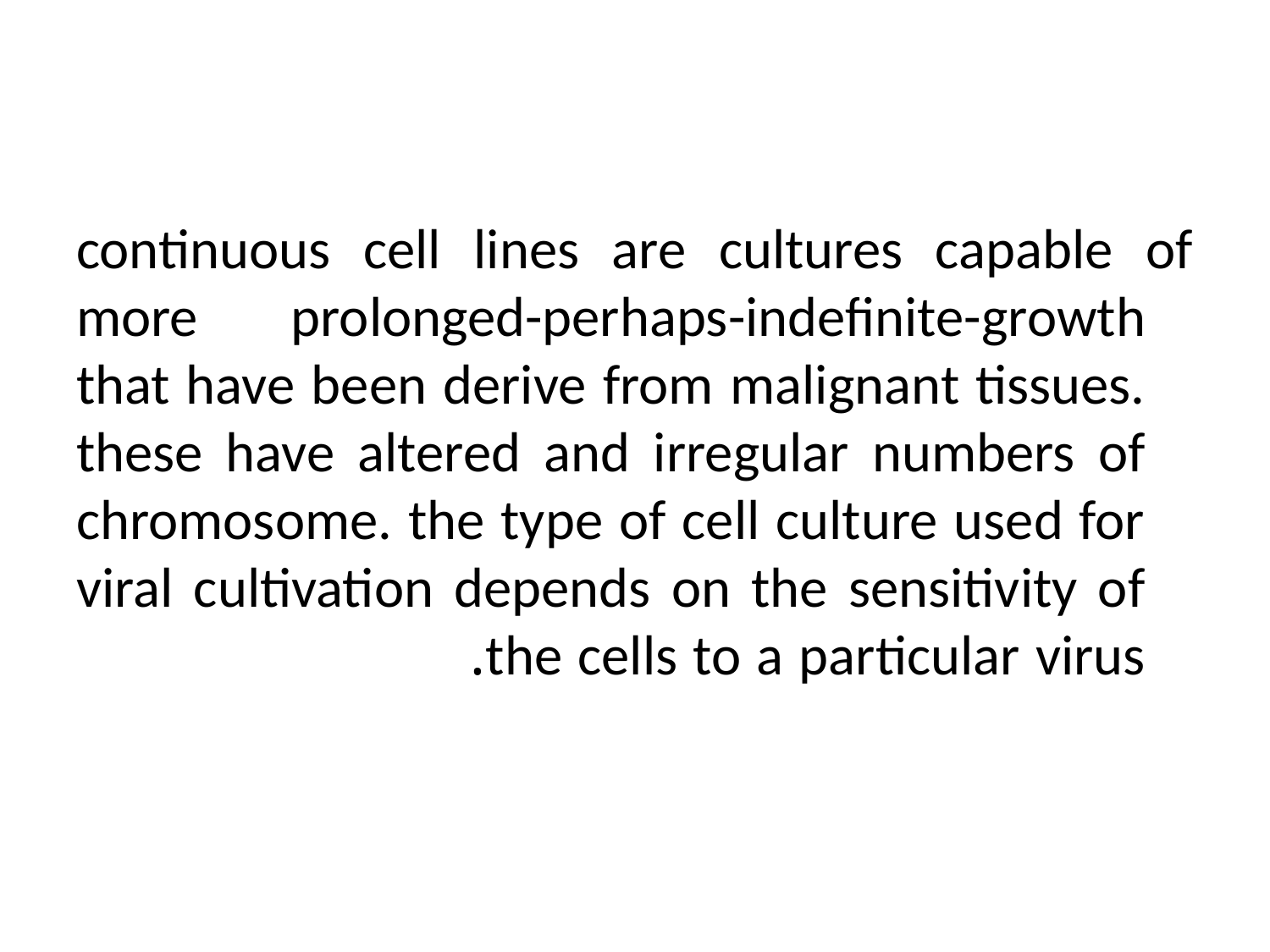

continuous cell lines are cultures capable of more prolonged-perhaps-indefinite-growth that have been derive from malignant tissues. these have altered and irregular numbers of chromosome. the type of cell culture used for viral cultivation depends on the sensitivity of the cells to a particular virus.